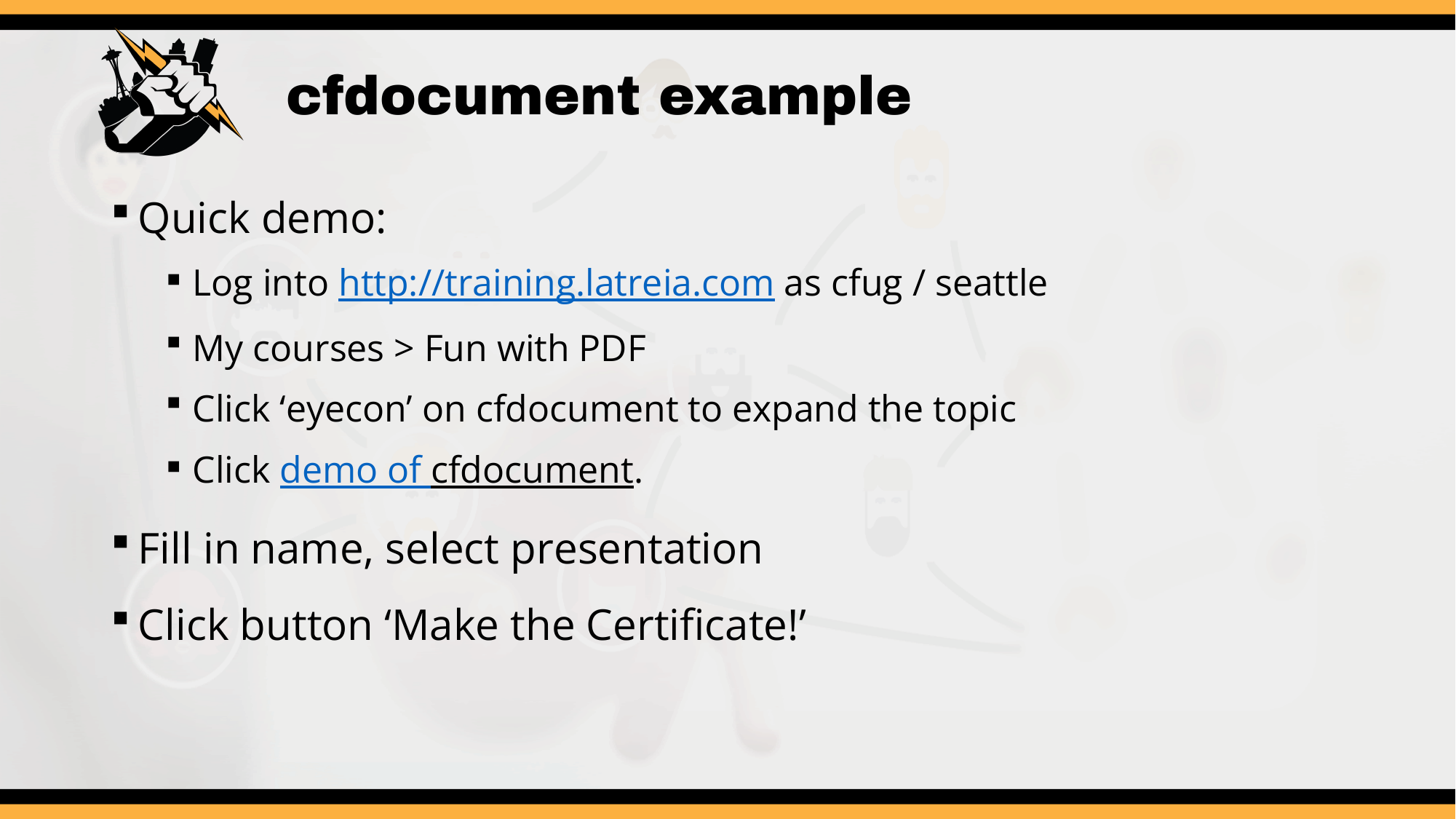

# cfdocument example
Quick demo:
Log into http://training.latreia.com as cfug / seattle
My courses > Fun with PDF
Click ‘eyecon’ on cfdocument to expand the topic
Click demo of cfdocument.
Fill in name, select presentation
Click button ‘Make the Certificate!’